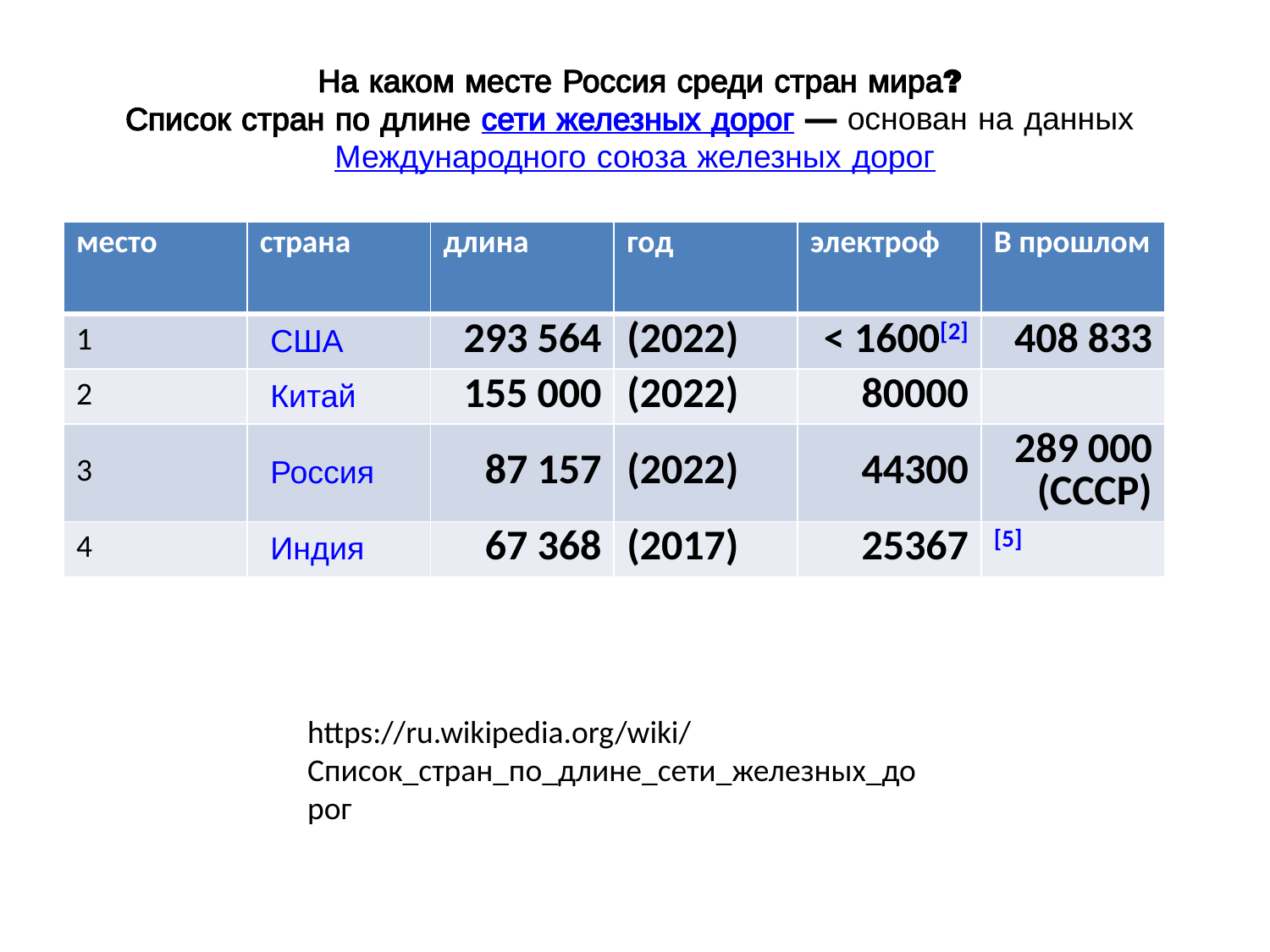

# На каком месте Россия среди стран мира? Список стран по длине сети железных дорог — основан на данных Международного союза железных дорог
| место | страна | длина | год | электроф | В прошлом |
| --- | --- | --- | --- | --- | --- |
| 1 | США | 293 564 | (2022) | < 1600[2] | 408 833 |
| 2 | Китай | 155 000 | (2022) | 80000 |  |
| 3 | Россия | 87 157 | (2022) | 44300 | 289 000 (СССР) |
| 4 | Индия | 67 368 | (2017) | 25367 | [5] |
https://ru.wikipedia.org/wiki/Список_стран_по_длине_сети_железных_дорог